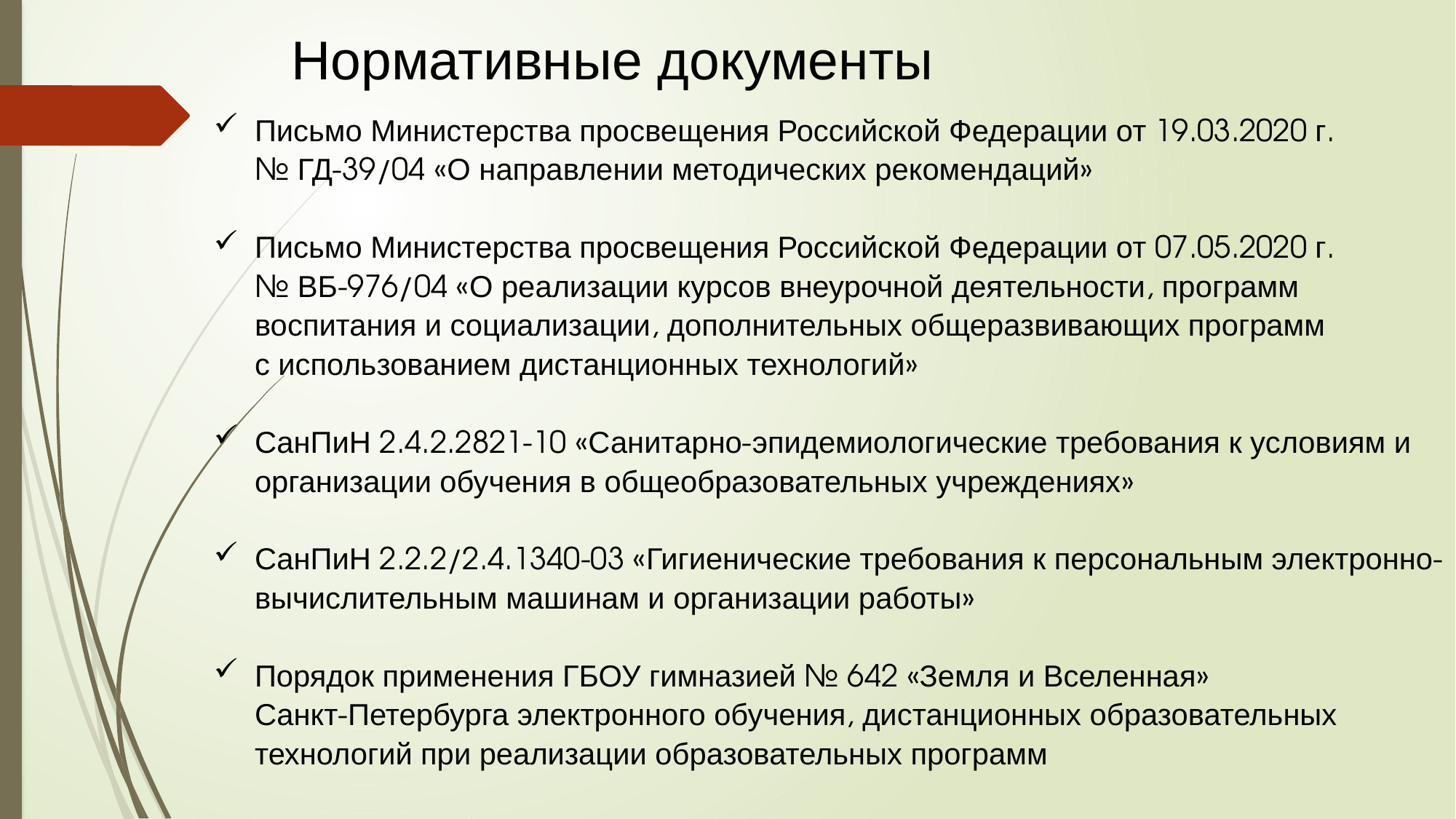

# Нормативные документы
Письмо Министерства просвещения Российской Федерации от 19.03.2020 г.
№ ГД-39/04 «О направлении методических рекомендаций»

Письмо Министерства просвещения Российской Федерации от 07.05.2020 г.
№ ВБ-976/04 «О реализации курсов внеурочной деятельности, программ воспитания и социализации, дополнительных общеразвивающих программ с использованием дистанционных технологий»

СанПиН 2.4.2.2821-10 «Санитарно-эпидемиологические требования к условиям и организации обучения в общеобразовательных учреждениях»

СанПиН 2.2.2/2.4.1340-03 «Гигиенические требования к персональным электронно-вычислительным машинам и организации работы»

Порядок применения ГБОУ гимназией № 642 «Земля и Вселенная»
Санкт-Петербурга электронного обучения, дистанционных образовательных технологий при реализации образовательных программ